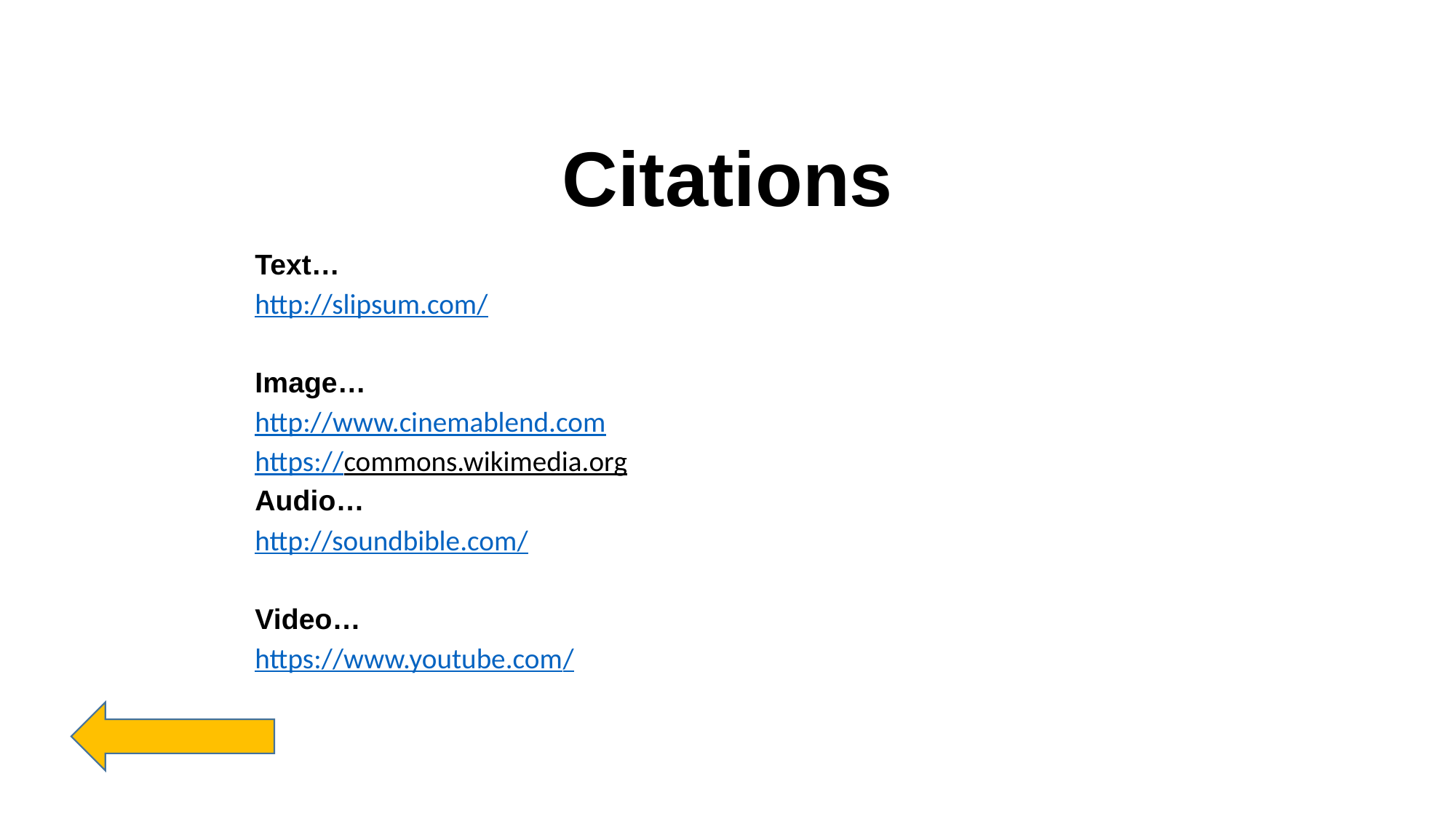

# Citations
	Text…
 			http://slipsum.com/

	Image…
 			http://www.cinemablend.com
 			https://commons.wikimedia.org
	Audio…
 			http://soundbible.com/

	Video…
 			https://www.youtube.com/